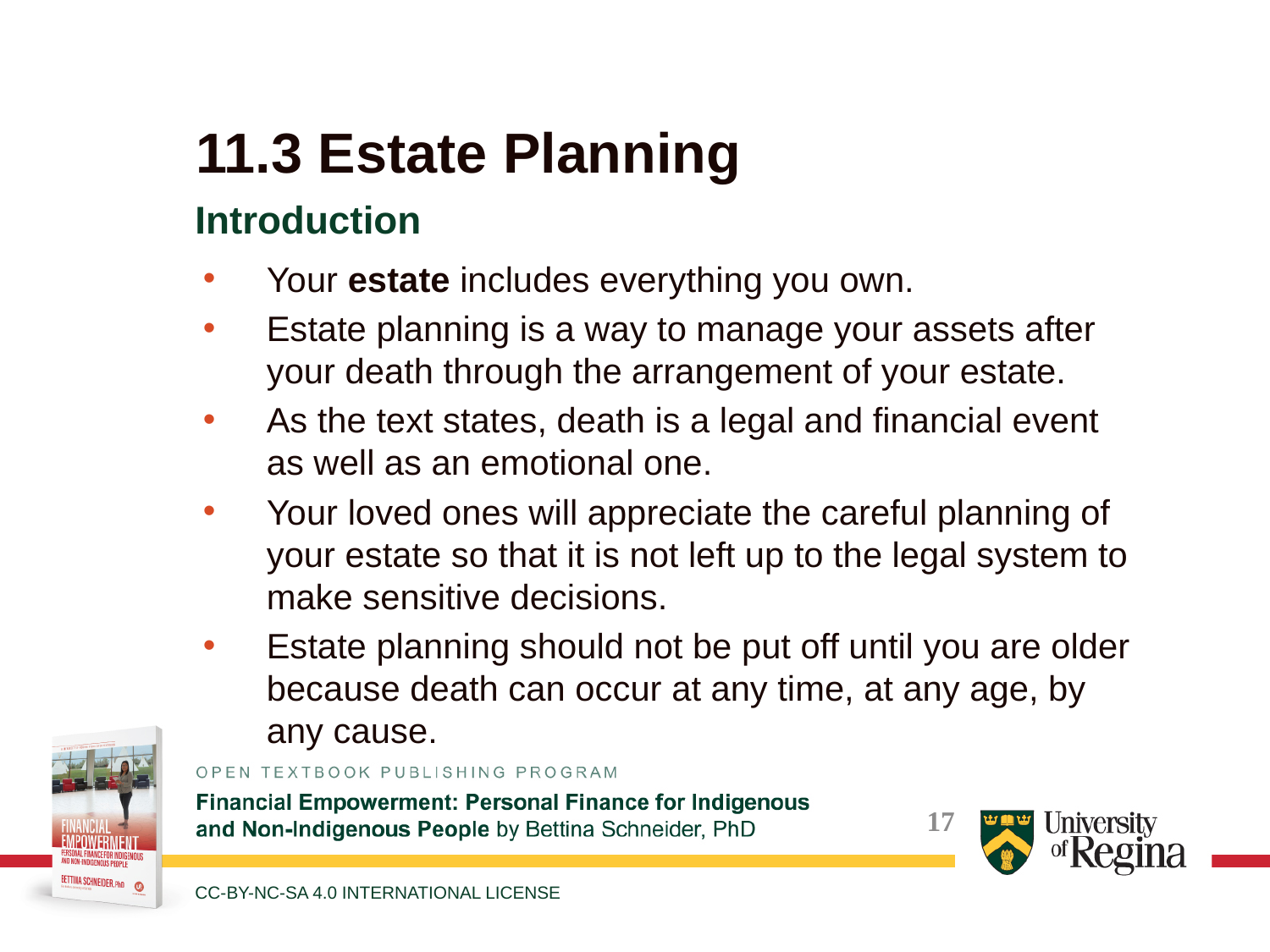

# 11.3 Estate Planning
Introduction
Your estate includes everything you own.
Estate planning is a way to manage your assets after your death through the arrangement of your estate.
As the text states, death is a legal and financial event as well as an emotional one.
Your loved ones will appreciate the careful planning of your estate so that it is not left up to the legal system to make sensitive decisions.
Estate planning should not be put off until you are older because death can occur at any time, at any age, by any cause.

CC-BY-NC-SA 4.0 INTERNATIONAL LICENSE